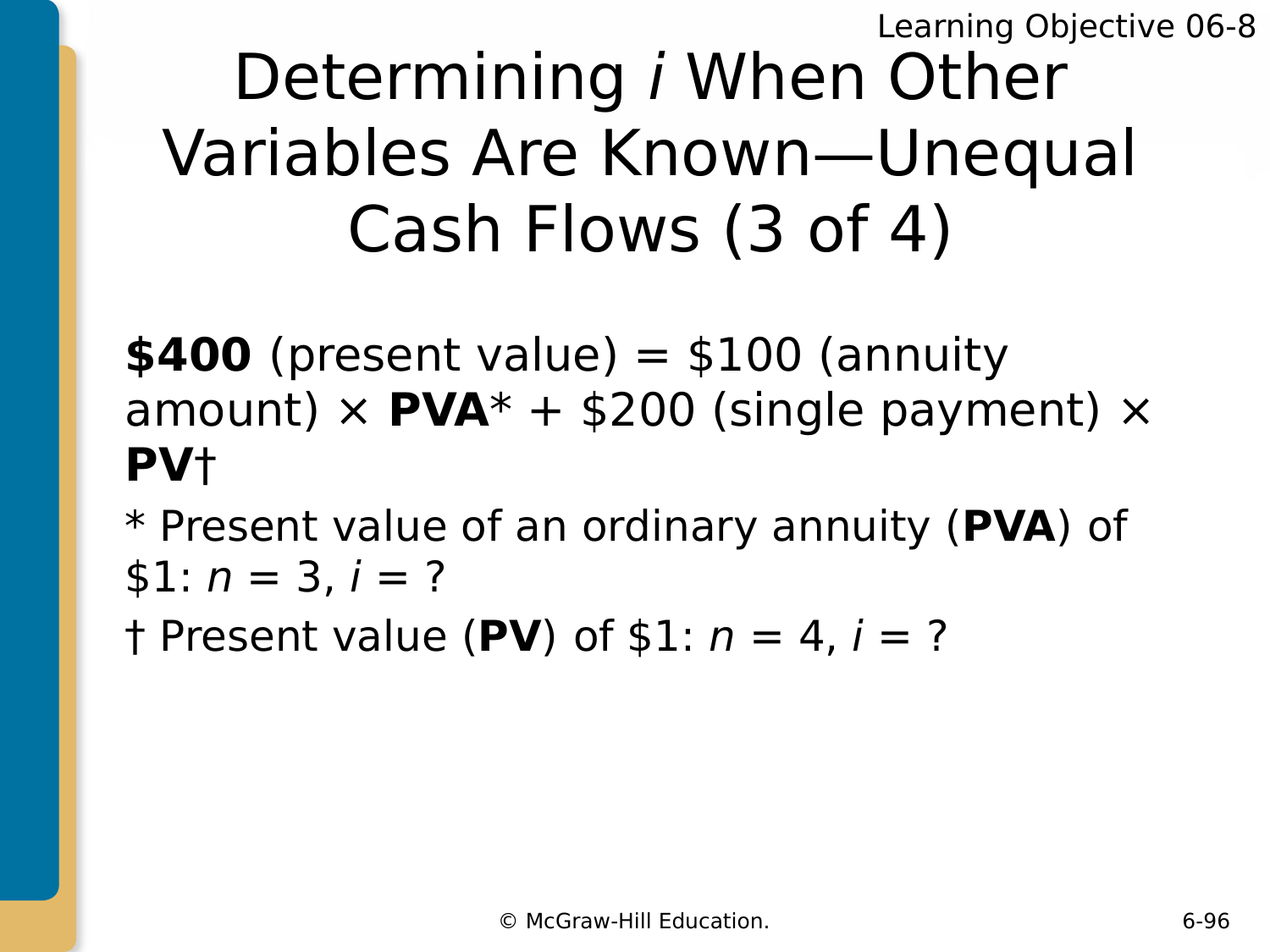

Learning Objective 06-8
# Determining i When Other Variables Are Known—Unequal Cash Flows (3 of 4)
$400 (present value) = $100 (annuity amount) × PVA* + $200 (single payment) × PV†
* Present value of an ordinary annuity (PVA) of $1: n = 3, i = ?
† Present value (PV) of $1: n = 4, i = ?